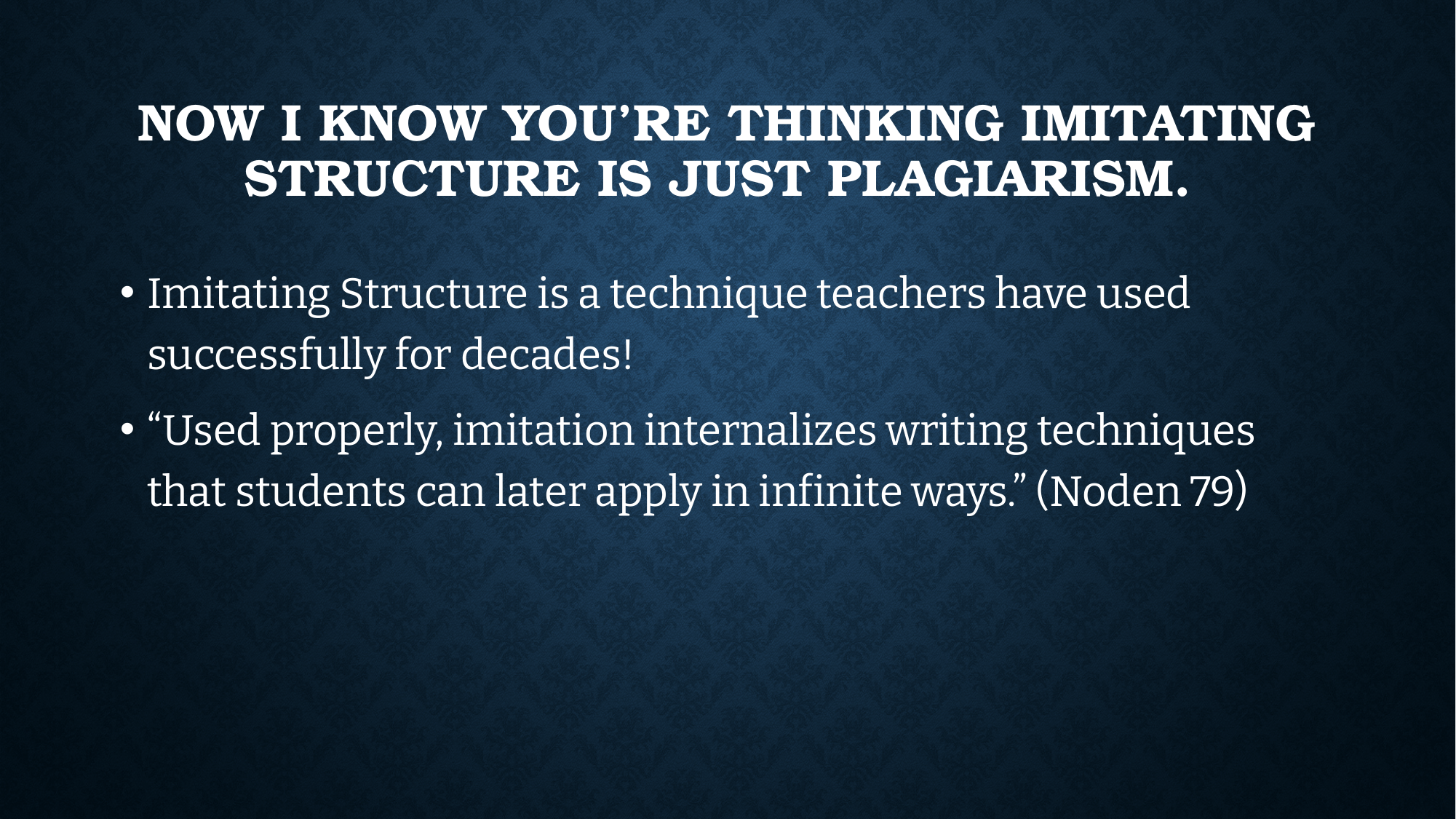

# Now I Know You’re Thinking Imitating Structure is Just Plagiarism.
Imitating Structure is a technique teachers have used successfully for decades!
“Used properly, imitation internalizes writing techniques that students can later apply in infinite ways.” (Noden 79)